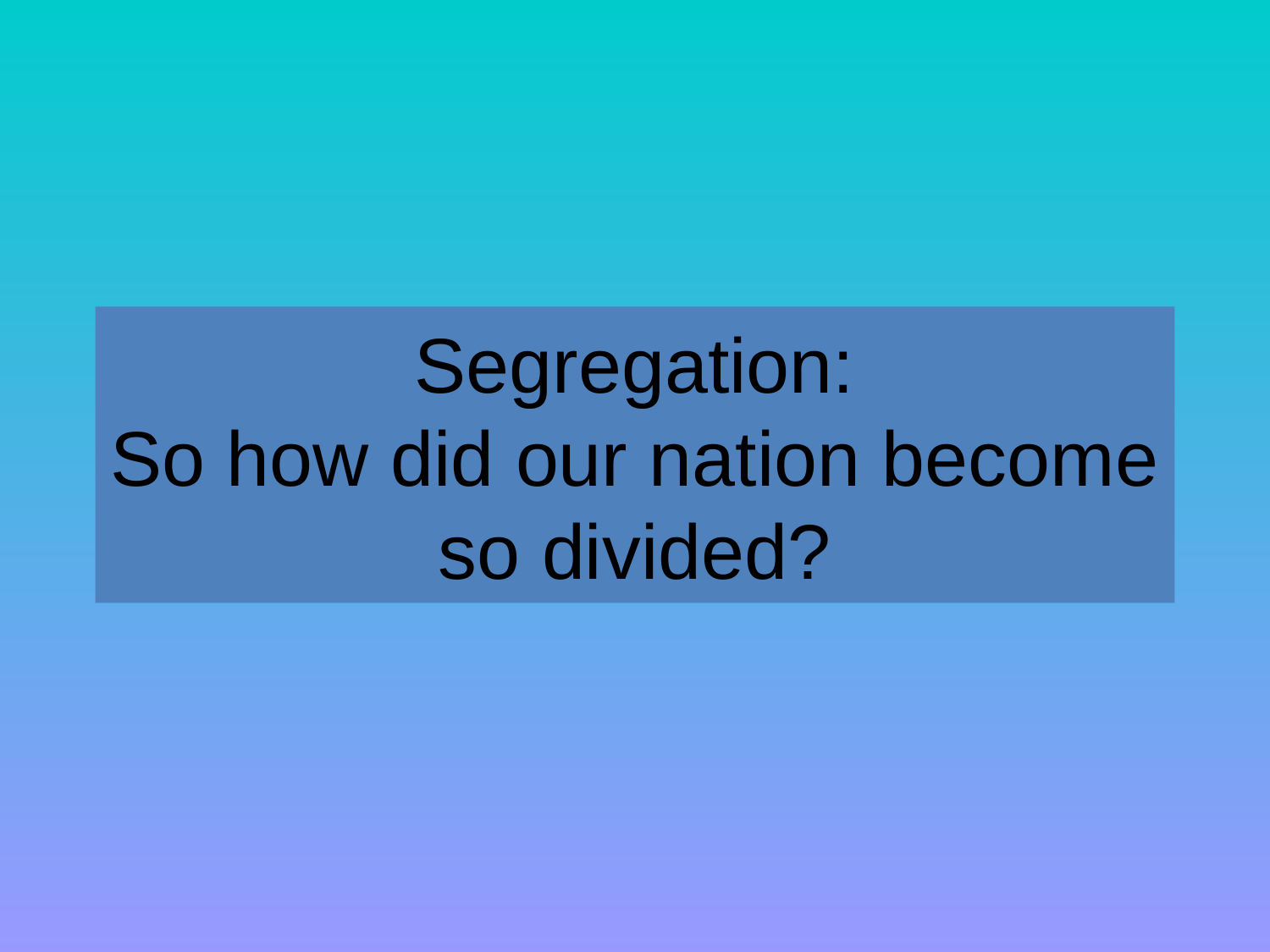

# Segregation: So how did our nation become so divided?